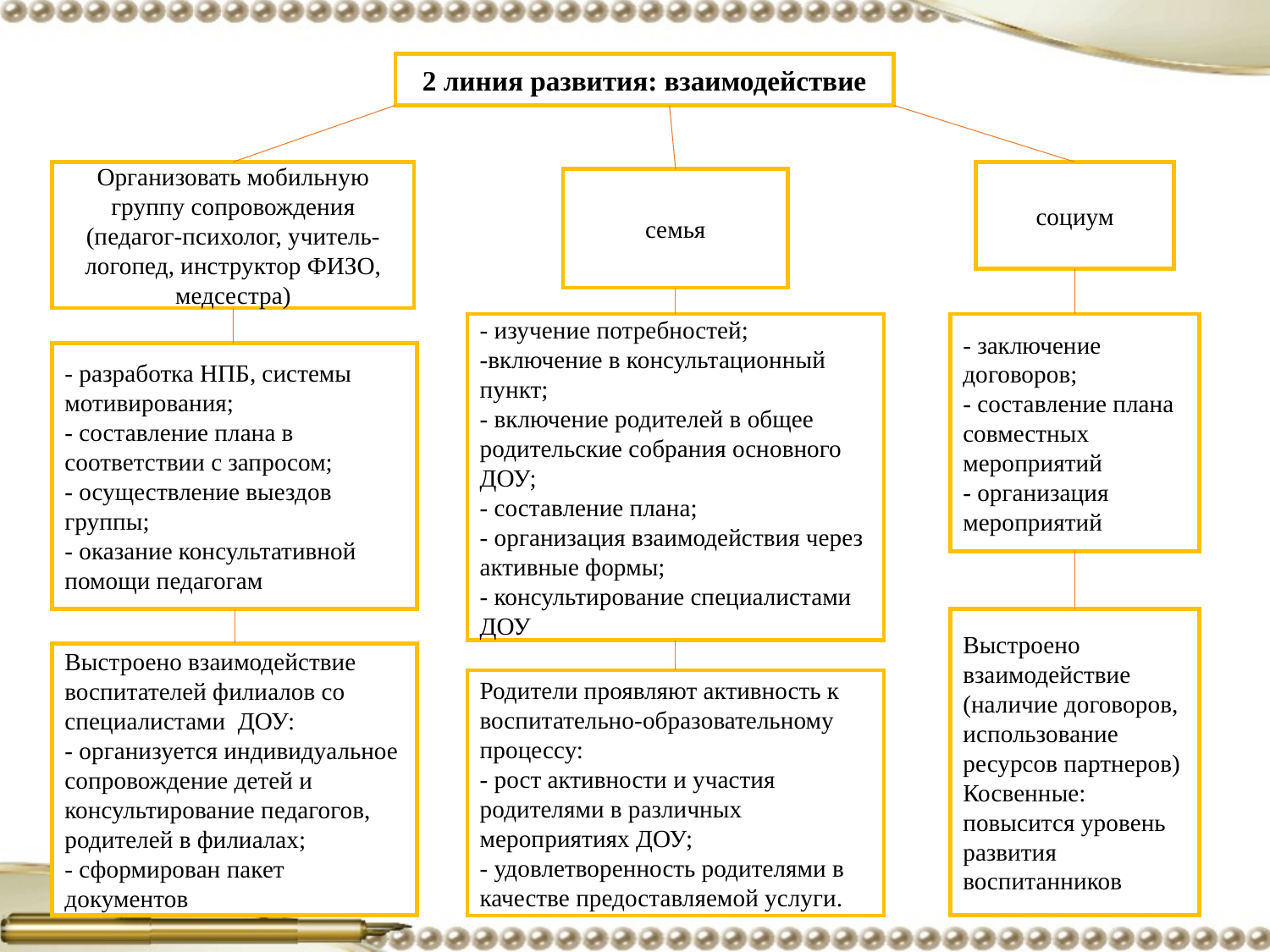

2 линия развития: взаимодействие

Организовать мобильную группу сопровождения (педагог-психолог, учитель- логопед, инструктор ФИЗО, медсестра)

социум

семья

- заключение договоров;
- составление плана совместных мероприятий
- организация мероприятий

- изучение потребностей;
-включение в консультационный пункт;
- включение родителей в общее родительские собрания основного ДОУ;
- составление плана;
- организация взаимодействия через активные формы;
- консультирование специалистами ДОУ
- разработка НПБ, системы мотивирования;
- составление плана в соответствии с запросом;
- осуществление выездов группы;
- оказание консультативной помощи педагогам
Выстроено взаимодействие (наличие договоров, использование ресурсов партнеров)
Косвенные: повысится уровень развития  воспитанников
Выстроено взаимодействие воспитателей филиалов со специалистами  ДОУ:
- организуется индивидуальное сопровождение детей и консультирование педагогов, родителей в филиалах;
- сформирован пакет документов
Родители проявляют активность к воспитательно-образовательному процессу:
- рост активности и участия родителями в различных мероприятиях ДОУ;
- удовлетворенность родителями в качестве предоставляемой услуги.